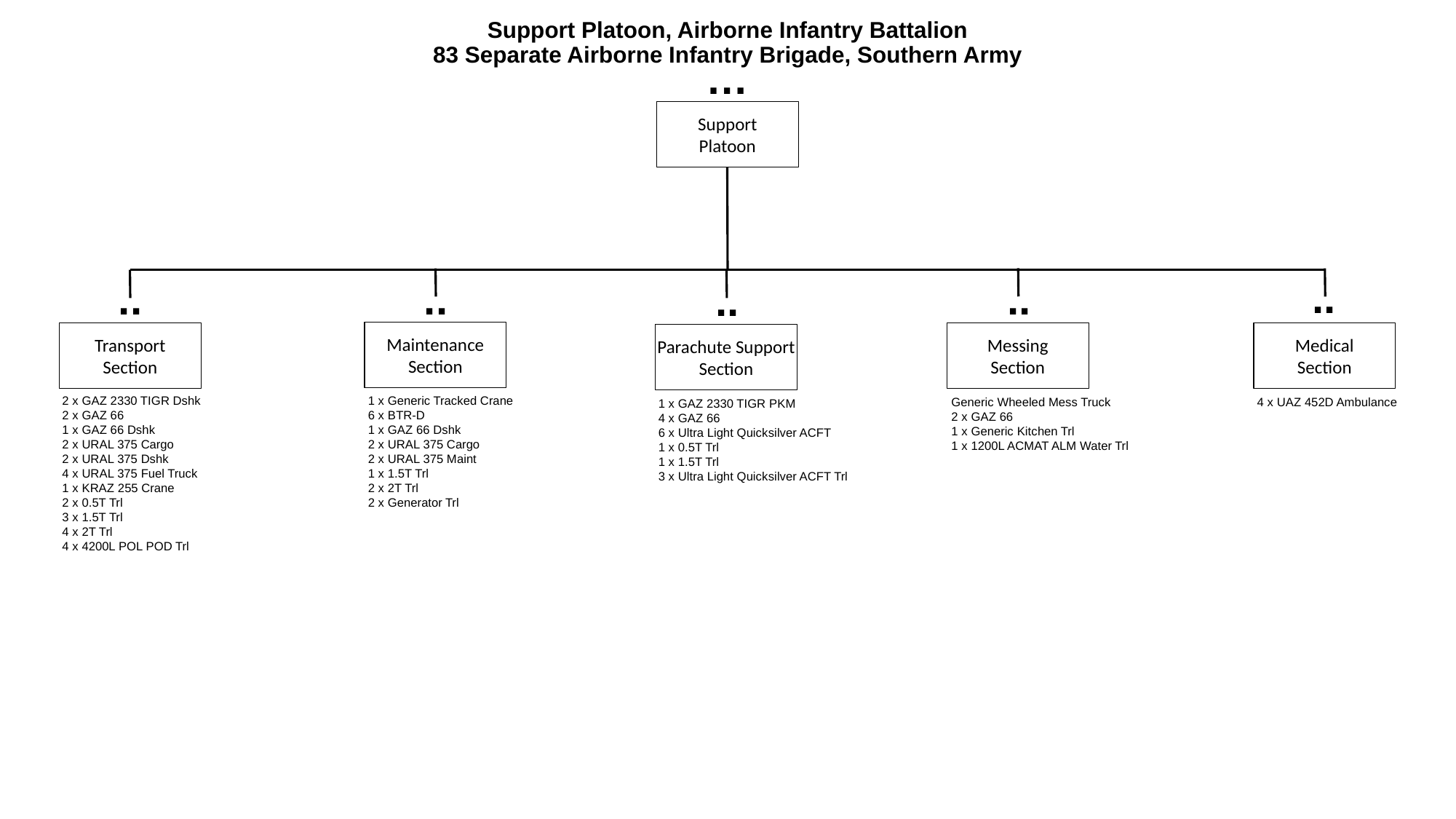

# Support Platoon, Airborne Infantry Battalion 83 Separate Airborne Infantry Brigade, Southern Army
…
Support
Platoon
..
..
..
..
..
Maintenance
Section
Transport
Section
Messing
Section
Medical
Section
Parachute Support
Section
2 x GAZ 2330 TIGR Dshk
2 x GAZ 66
1 x GAZ 66 Dshk
2 x URAL 375 Cargo
2 x URAL 375 Dshk
4 x URAL 375 Fuel Truck
1 x KRAZ 255 Crane
2 x 0.5T Trl
3 x 1.5T Trl
4 x 2T Trl
4 x 4200L POL POD Trl
1 x Generic Tracked Crane
6 x BTR-D
1 x GAZ 66 Dshk
2 x URAL 375 Cargo
2 x URAL 375 Maint
1 x 1.5T Trl
2 x 2T Trl
2 x Generator Trl
Generic Wheeled Mess Truck
2 x GAZ 66
1 x Generic Kitchen Trl
1 x 1200L ACMAT ALM Water Trl
4 x UAZ 452D Ambulance
1 x GAZ 2330 TIGR PKM
4 x GAZ 66
6 x Ultra Light Quicksilver ACFT
1 x 0.5T Trl
1 x 1.5T Trl
3 x Ultra Light Quicksilver ACFT Trl